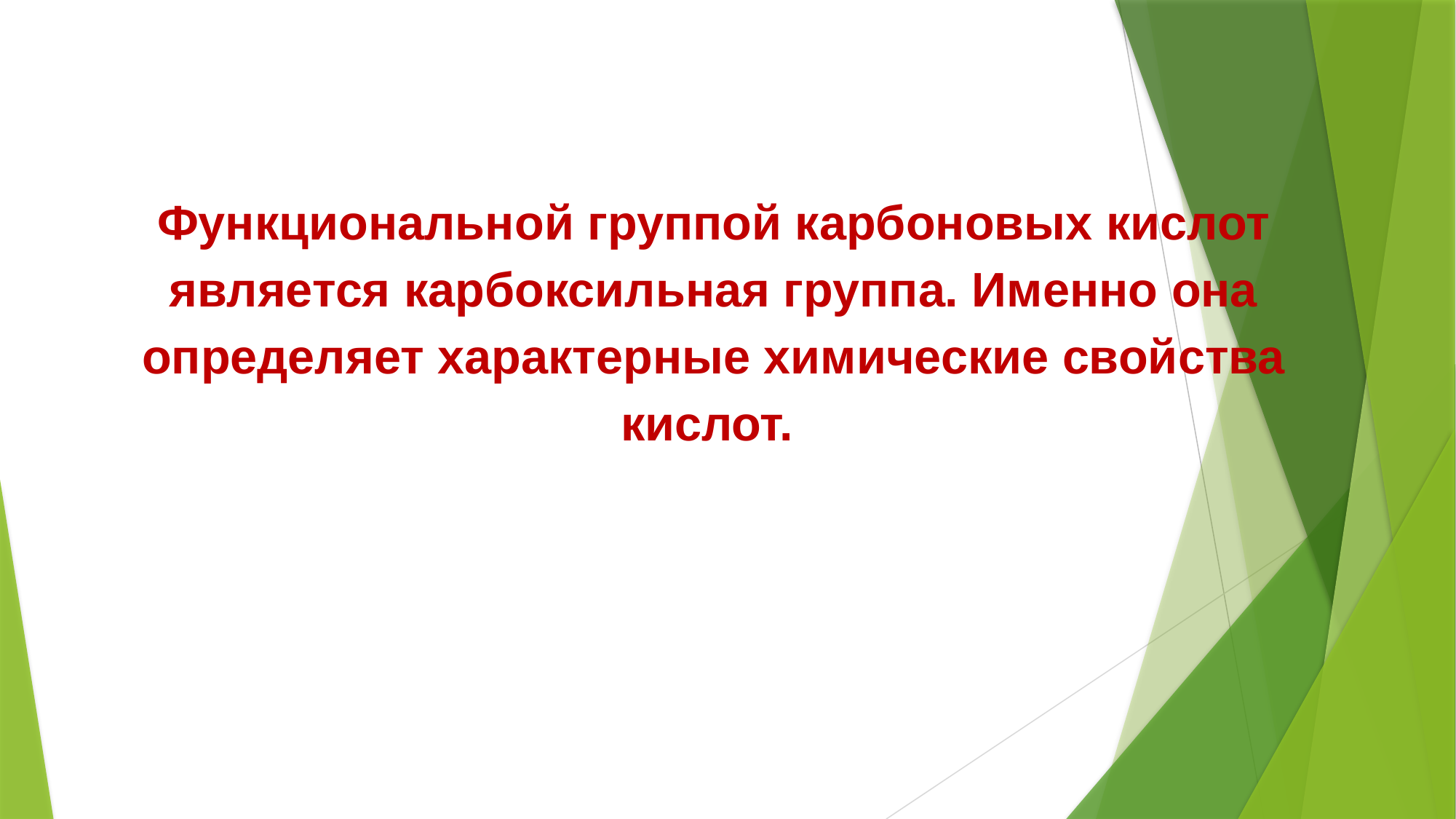

Функциональной группой карбоновых кислот является карбоксильная группа. Именно она определяет характерные химические свойства кислот.